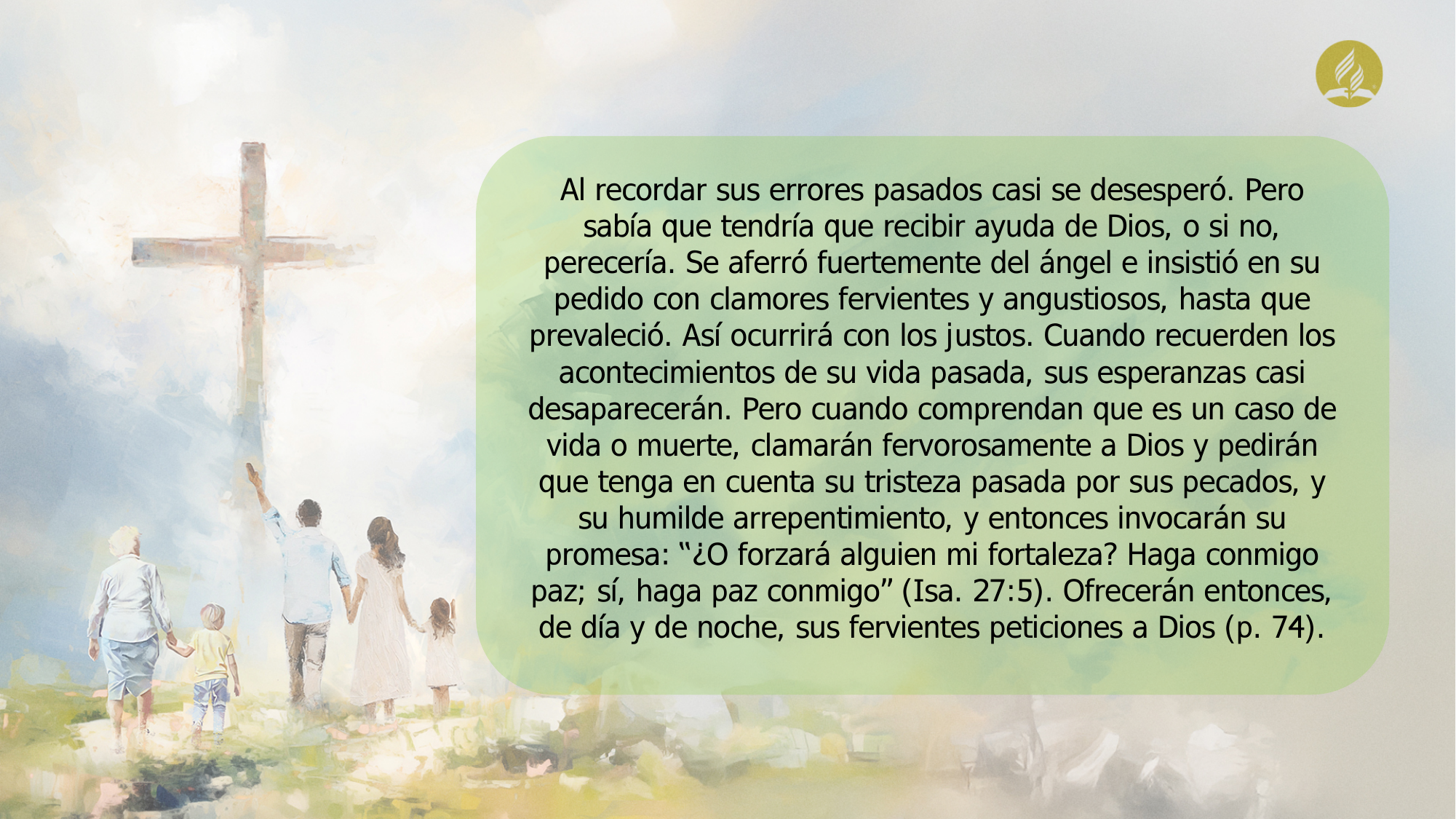

Al recordar sus errores pasados casi se desesperó. Pero sabía que tendría que recibir ayuda de Dios, o si no, perecería. Se aferró fuertemente del ángel e insistió en su pedido con clamores fervientes y angustiosos, hasta que prevaleció. Así ocurrirá con los justos. Cuando recuerden los acontecimientos de su vida pasada, sus esperanzas casi desaparecerán. Pero cuando comprendan que es un caso de vida o muerte, clamarán fervorosamente a Dios y pedirán que tenga en cuenta su tristeza pasada por sus pecados, y su humilde arrepentimiento, y entonces invocarán su promesa: “¿O forzará alguien mi fortaleza? Haga conmigo paz; sí, haga paz conmigo” (Isa. 27:5). Ofrecerán entonces, de día y de noche, sus fervientes peticiones a Dios (p. 74).